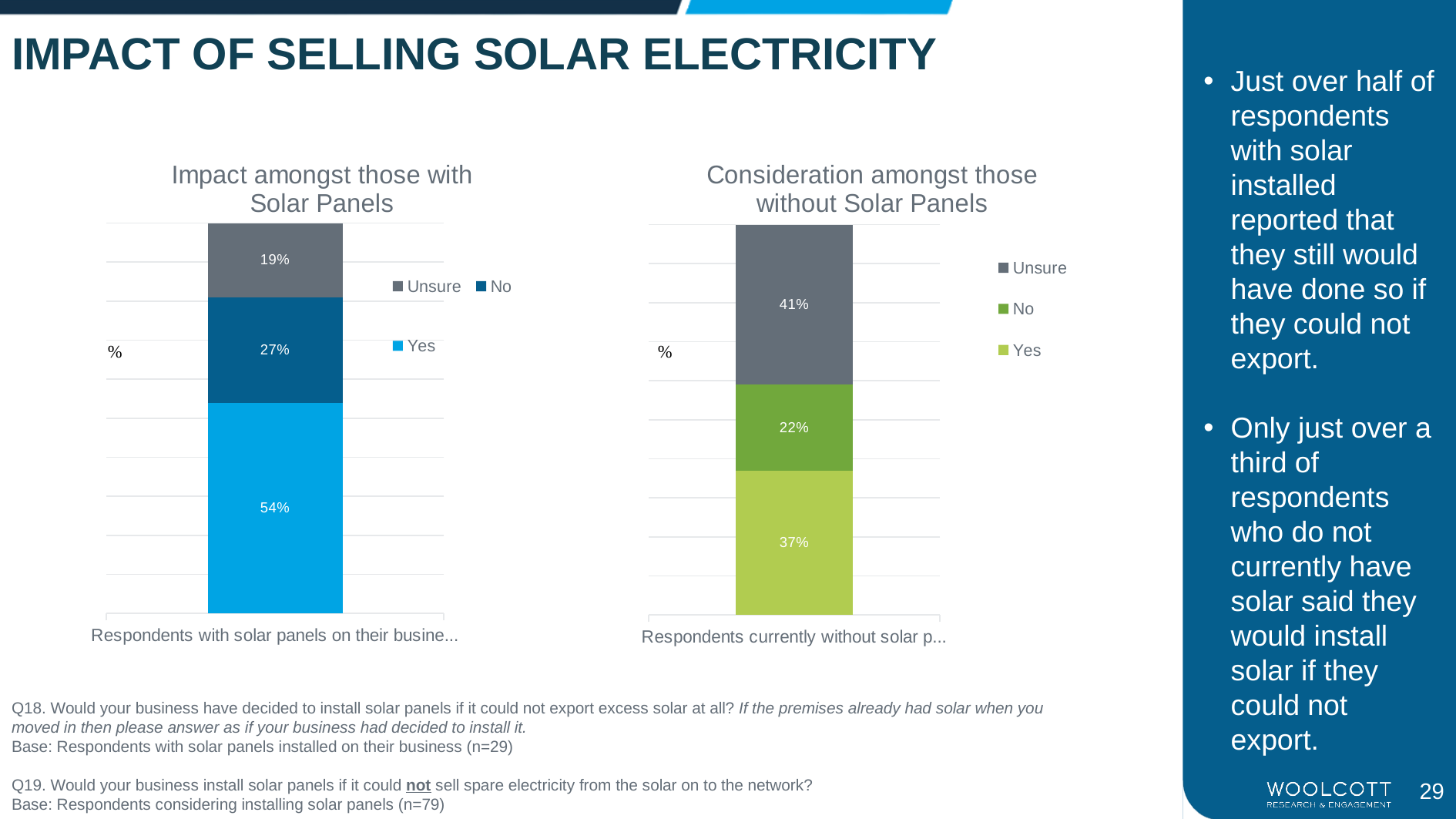

IMPACT OF SELLING SOLAR ELECTRICITY

### Chart: Impact amongst those with Solar Panels

| Category | Yes | No | Unsure |
|---|---|---|---|
| Respondents with solar panels on their business
(n=30) | 0.54 | 0.27 | 0.19 |

### Chart: Consideration amongst those without Solar Panels

| Category | Yes | No | Unsure |
|---|---|---|---|
| Respondents currently without solar panels but considering getting them
(n=80) | 0.37 | 0.22 | 0.41 |
Just over half of respondents with solar installed reported that they still would have done so if they could not export.

Only just over a third of respondents who do not currently have solar said they would install solar if they could not export.
Q18. Would your business have decided to install solar panels if it could not export excess solar at all? If the premises already had solar when you moved in then please answer as if your business had decided to install it.
Base: Respondents with solar panels installed on their business (n=29)

Q19. Would your business install solar panels if it could not sell spare electricity from the solar on to the network?
Base: Respondents considering installing solar panels (n=79)